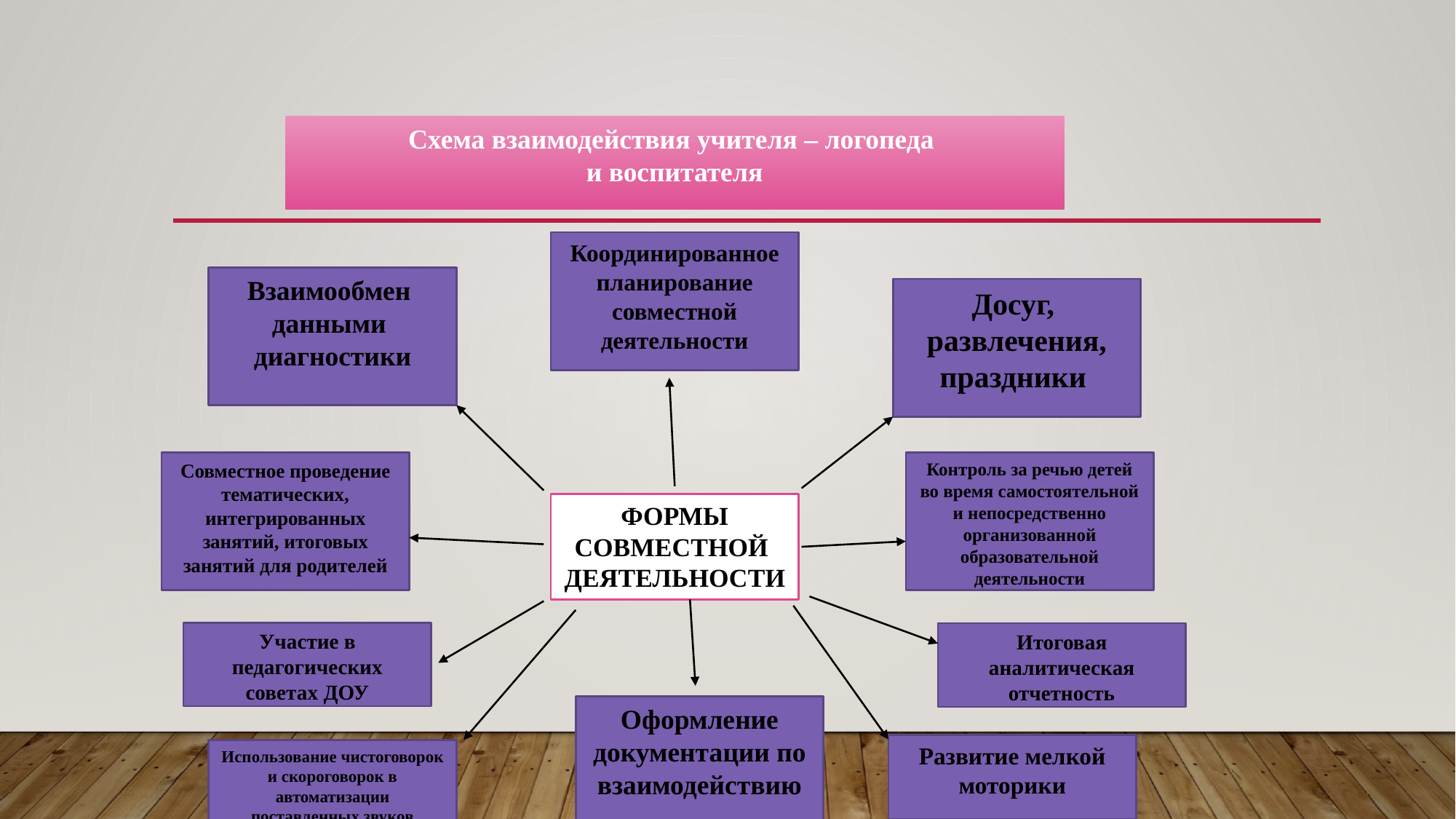

Схема взаимодействия учителя – логопеда
и воспитателя
Координированное планирование совместной деятельности
Взаимообмен
данными
диагностики
Досуг,
развлечения, праздники

Контроль за речью детей во время самостоятельной и непосредственно организованной образовательной деятельности
Совместное проведение тематических, интегрированных занятий, итоговых занятий для родителей
ФОРМЫ
СОВМЕСТНОЙ
ДЕЯТЕЛЬНОСТИ

Участие в педагогических советах ДОУ
Итоговая аналитическая отчетность
Оформление документации по взаимодействию
Развитие мелкой моторики
Использование чистоговорок и скороговорок в автоматизации поставленных звуков